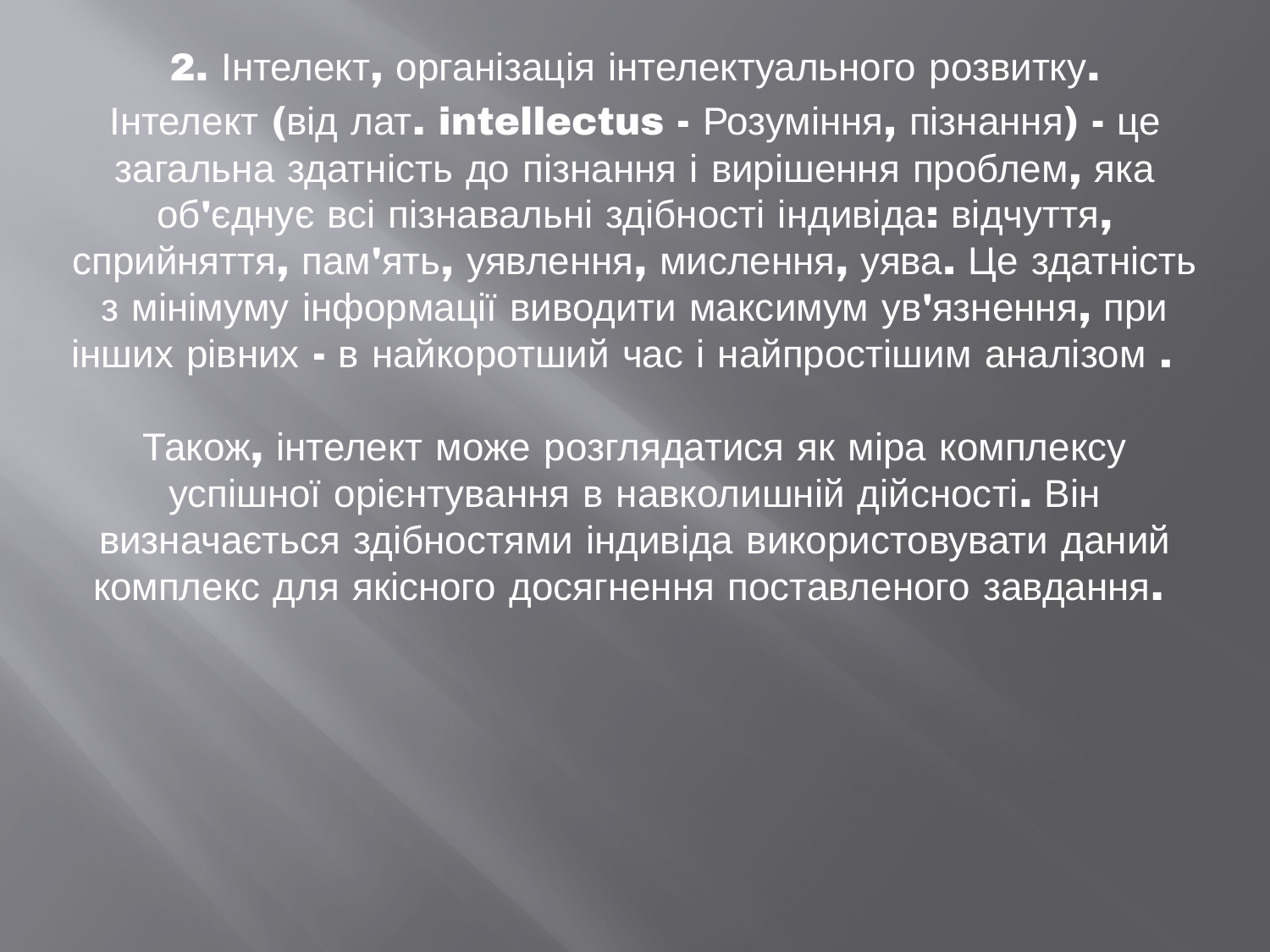

2. Інтелект, організація інтелектуального розвитку.
Інтелект (від лат. intellectus - Розуміння, пізнання) - це загальна здатність до пізнання і вирішення проблем, яка об'єднує всі пізнавальні здібності індивіда: відчуття, сприйняття, пам'ять, уявлення, мислення, уява. Це здатність з мінімуму інформації виводити максимум ув'язнення, при інших рівних - в найкоротший час і найпростішим аналізом . 
Також, інтелект може розглядатися як міра комплексу успішної орієнтування в навколишній дійсності. Він визначається здібностями індивіда використовувати даний комплекс для якісного досягнення поставленого завдання.